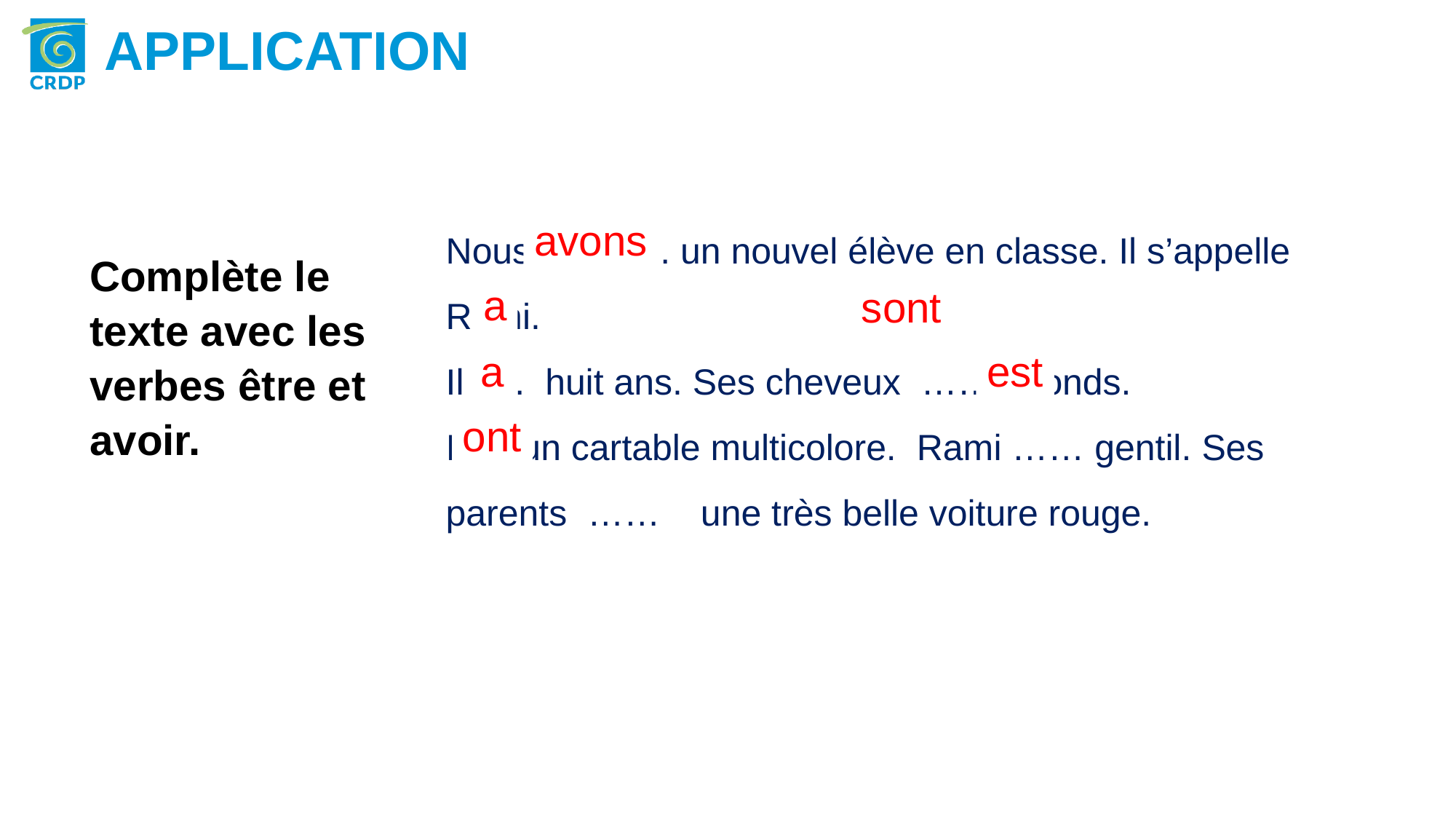

APPLICATION
Nous ……….. un nouvel élève en classe. Il s’appelle Rami.
Il  ....  huit ans. Ses cheveux  ……  blonds.
Il … un cartable multicolore.  Rami …… gentil. Ses parents  ……    une très belle voiture rouge.
avons
Complète le texte avec les verbes être et avoir.
a
sont
a
est
ont